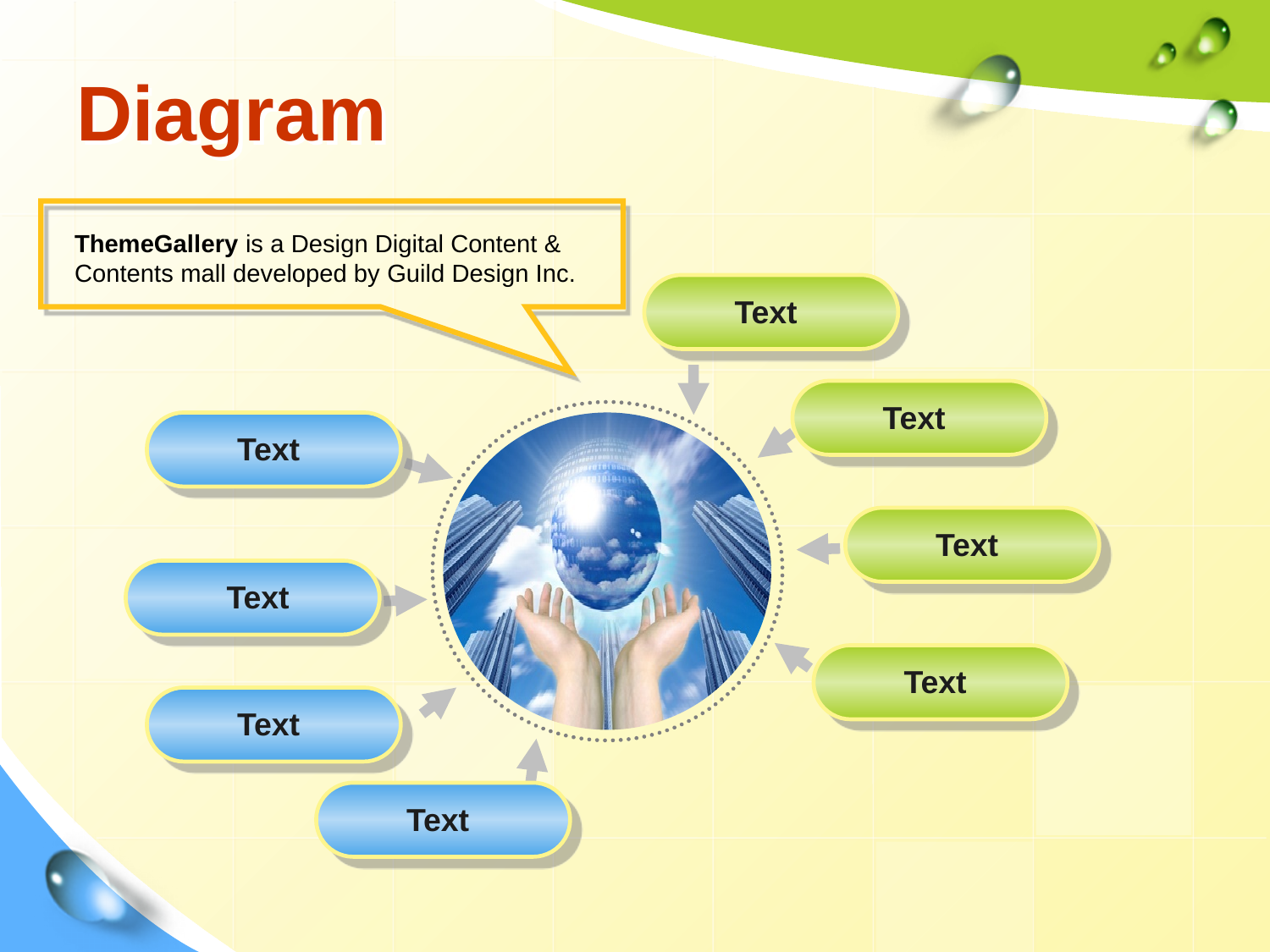

# Diagram

ThemeGallery is a Design Digital Content & Contents mall developed by Guild Design Inc.

Text

Text

Text

Text

Text

Text

Text

Text